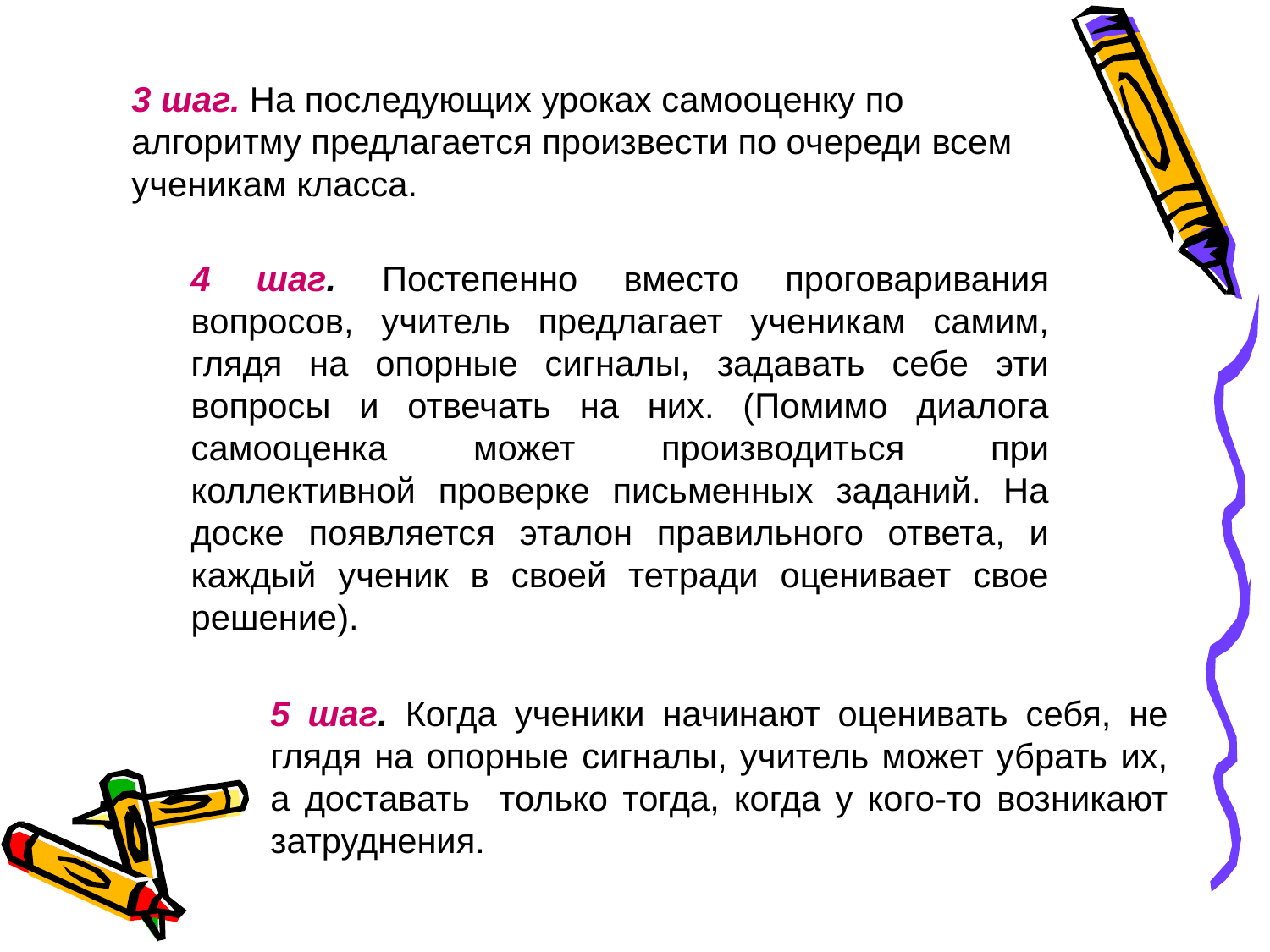

3 шаг. На последующих уроках самооценку по алгоритму предлагается произвести по очереди всем ученикам класса.
4 шаг. Постепенно вместо проговаривания вопросов, учитель предлагает ученикам самим, глядя на опорные сигналы, задавать себе эти вопросы и отвечать на них. (Помимо диалога самооценка может производиться при коллективной проверке письменных заданий. На доске появляется эталон правильного ответа, и каждый ученик в своей тетради оценивает свое решение).
5 шаг. Когда ученики начинают оценивать себя, не глядя на опорные сигналы, учитель может убрать их, а доставать  только тогда, когда у кого-то возникают затруднения.